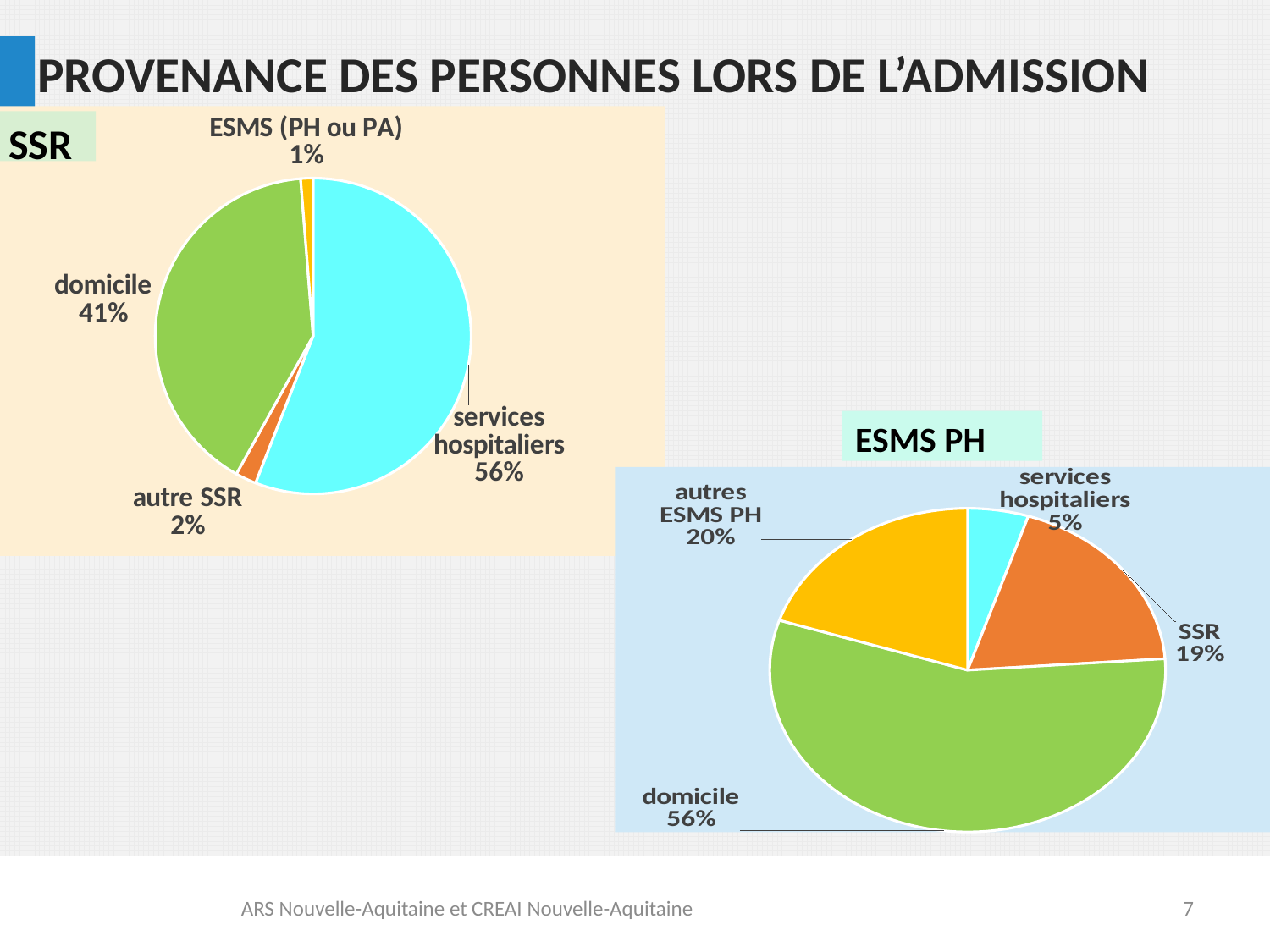

# Provenance des personnes lors de l’admission

### Chart

| Category |  |
|---|---|
| services hospitaliers | 2198.0 |
| autre SSR | 84.0 |
| domicile | 1597.0 |
| ESMS (PH ou PA) | 50.0 |
SSR
ESMS PH

### Chart

| Category |  |
|---|---|
| services hospitaliers | 63.0 |
| SSR | 240.0 |
| domicile | 712.0 |
| autres ESMS PH | 254.0 |
ARS Nouvelle-Aquitaine et CREAI Nouvelle-Aquitaine
7